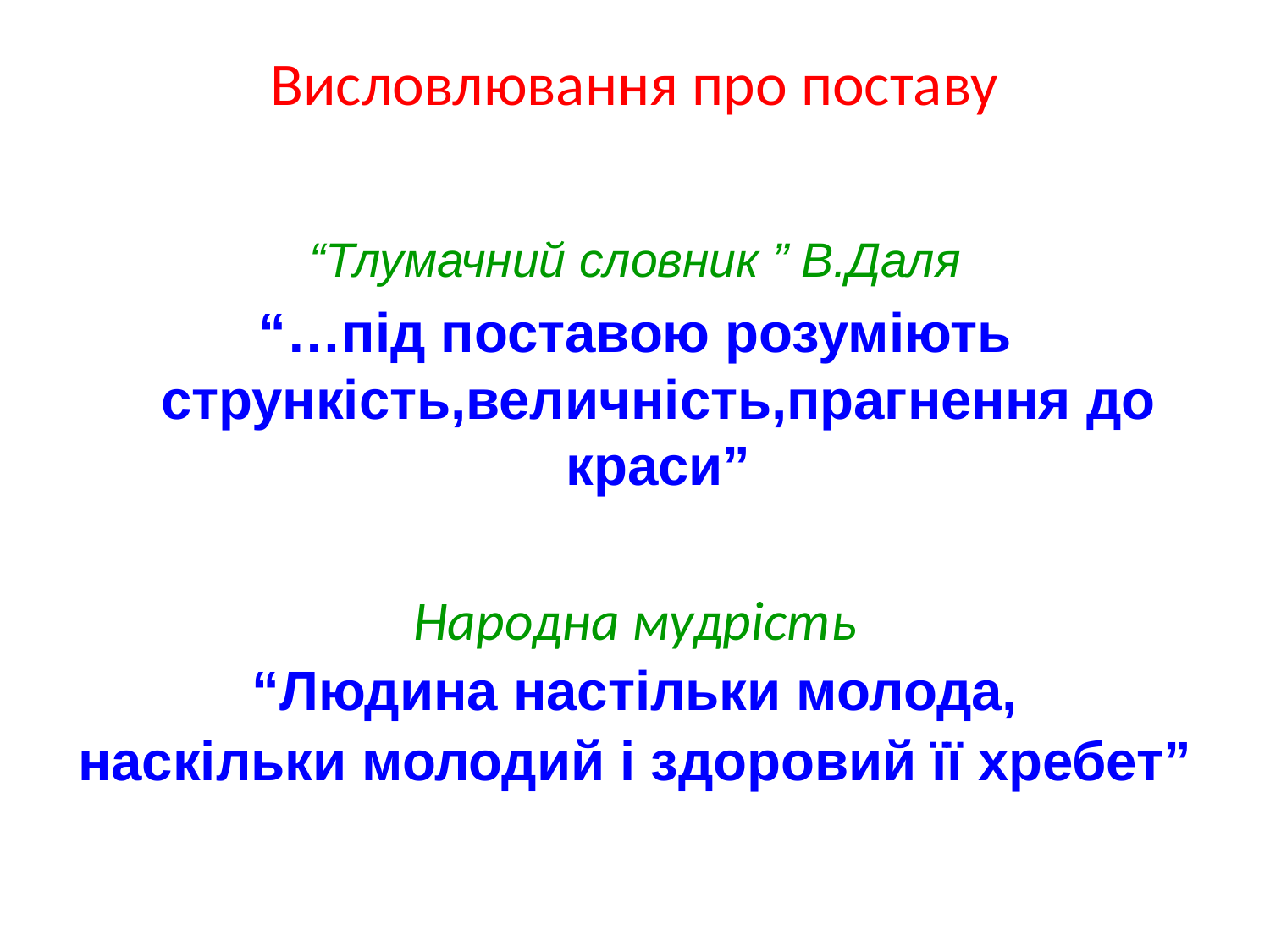

# Висловлювання про поставу
“Тлумачний словник ” В.Даля
“…під поставою розуміють стрункість,величність,прагнення до краси”

Народна мудрість
“Людина настільки молода,
наскільки молодий і здоровий її хребет”